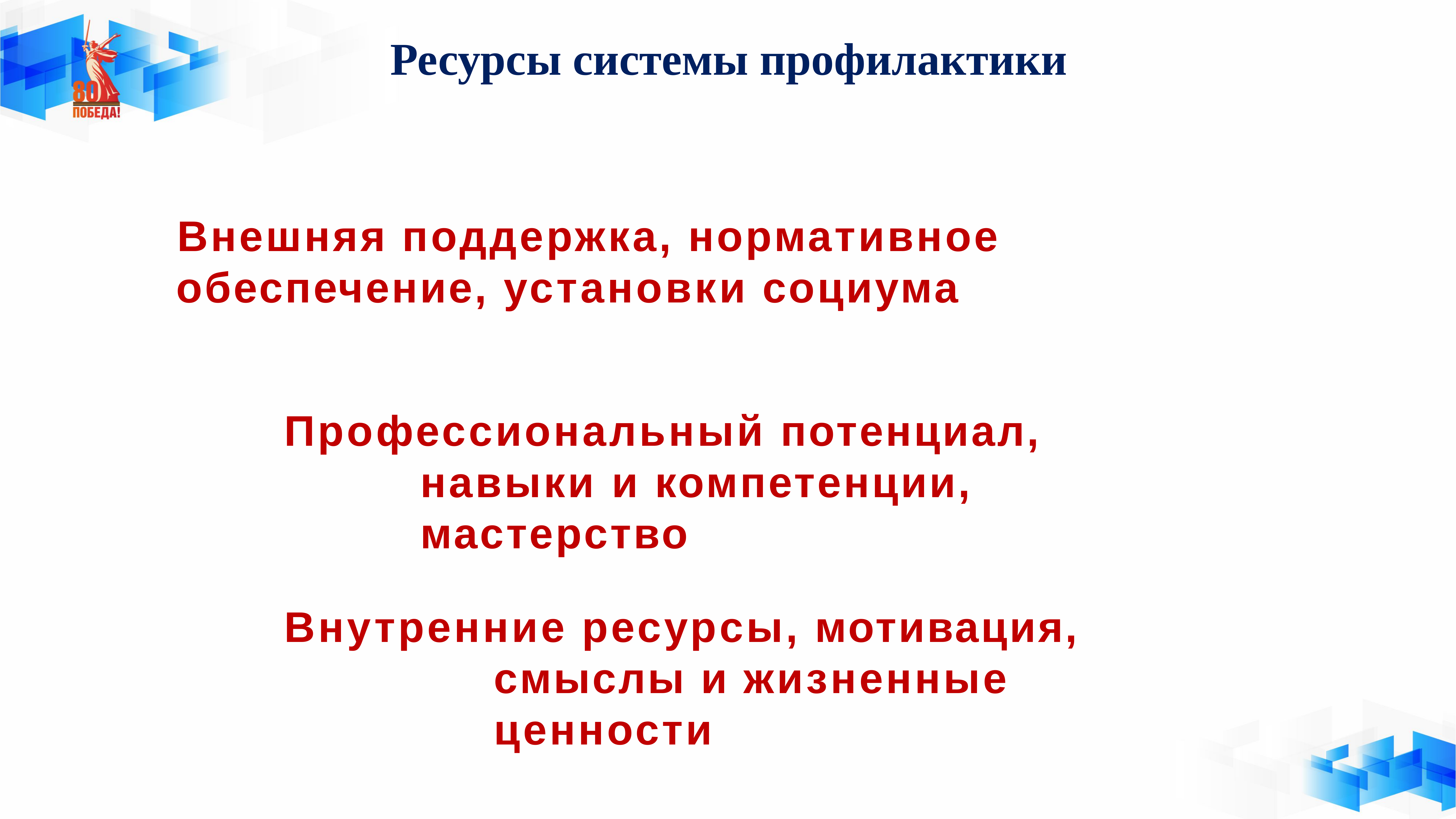

# Ресурсы системы профилактики
Внешняя поддержка, нормативное обеспечение, установки социума
Профессиональный потенциал, навыки и компетенции, мастерство
Внутренние ресурсы, мотивация, смыслы и жизненные ценности